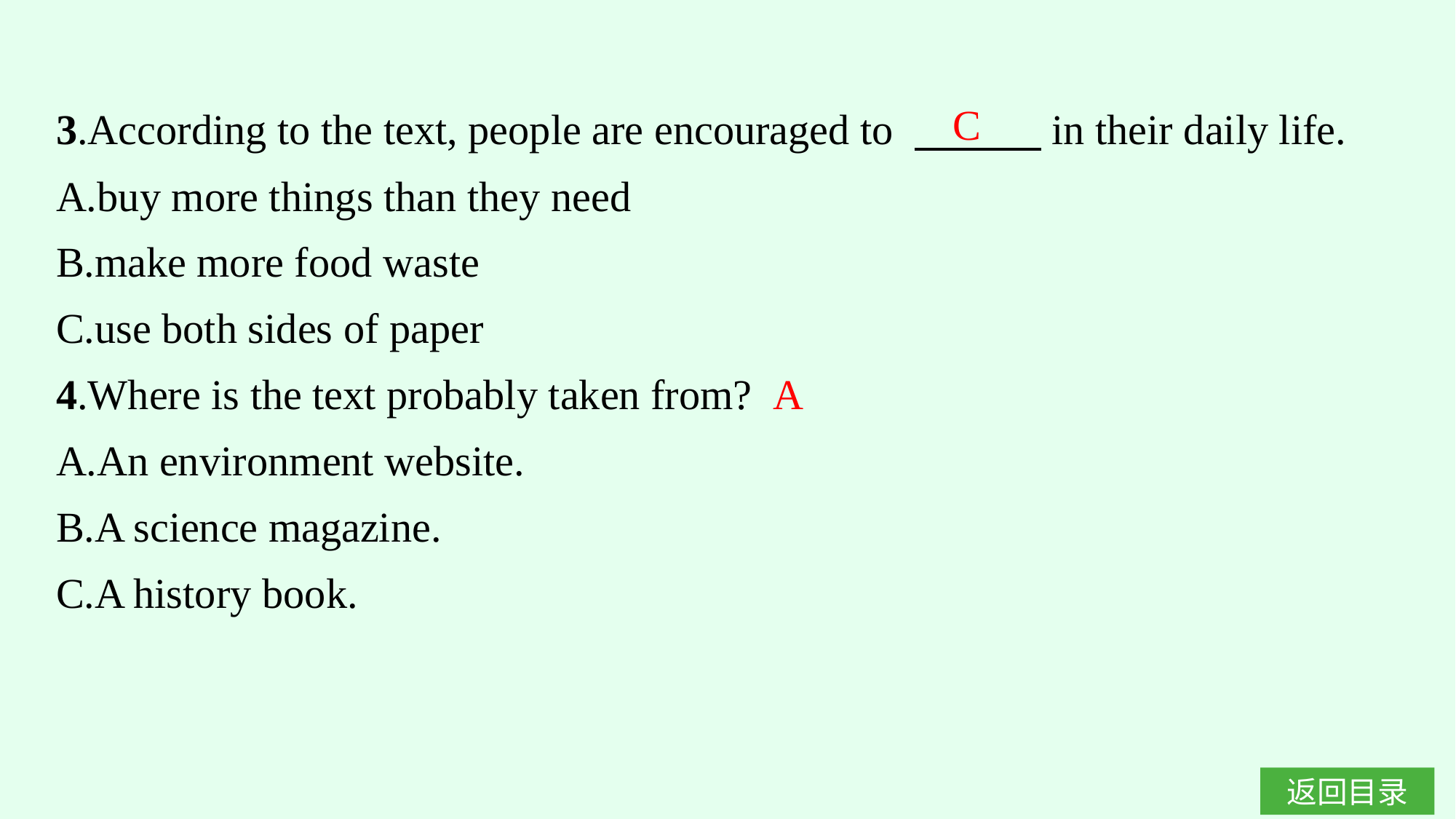

3.According to the text, people are encouraged to 　　　in their daily life.
A.buy more things than they need
B.make more food waste
C.use both sides of paper
4.Where is the text probably taken from?
A.An environment website.
B.A science magazine.
C.A history book.
C
A